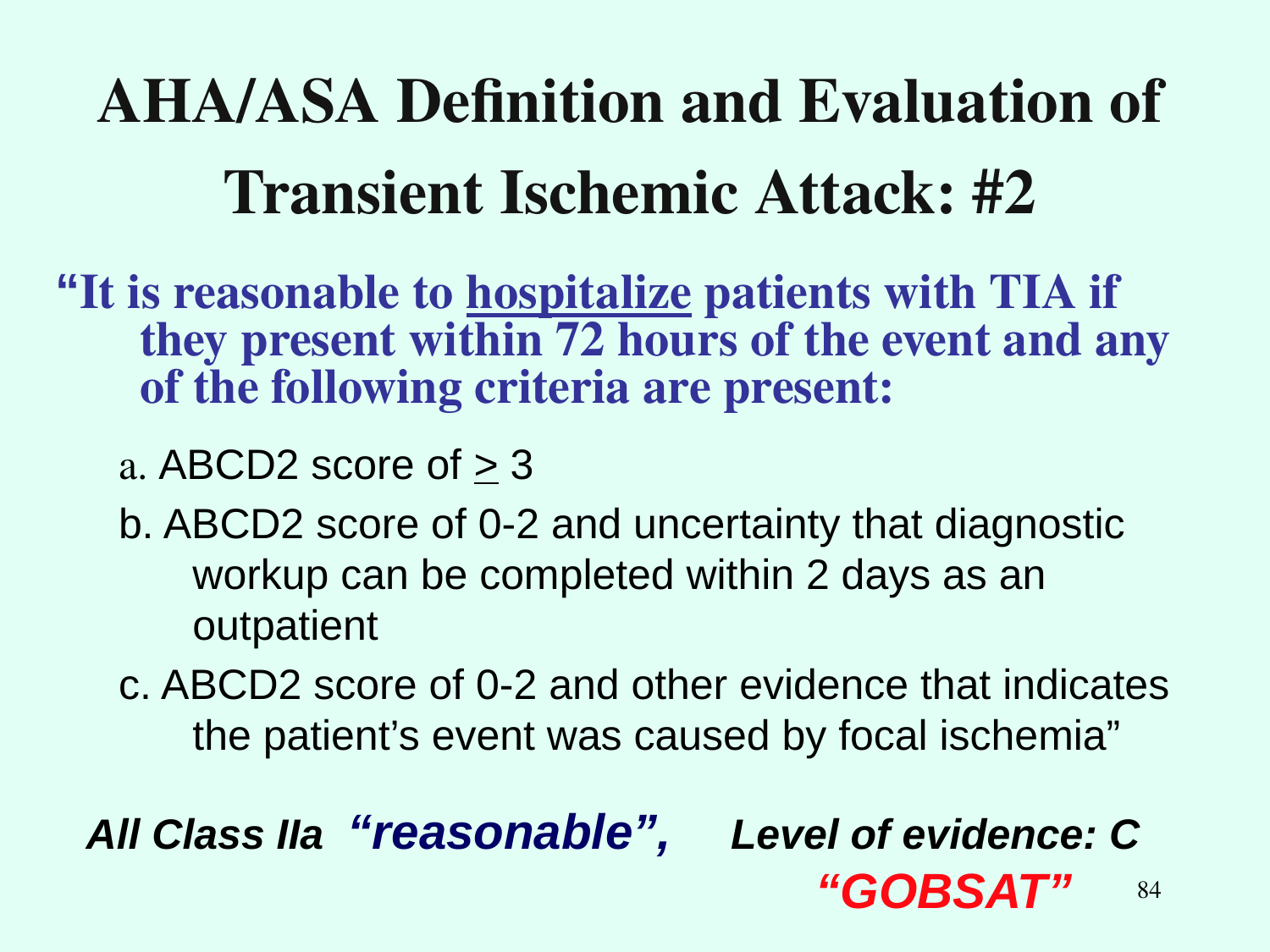

# AHA/ASA Definition and Evaluation of Transient Ischemic Attack: #2
“It is reasonable to hospitalize patients with TIA if they present within 72 hours of the event and any of the following criteria are present:

a. ABCD2 score of > 3
b. ABCD2 score of 0-2 and uncertainty that diagnostic workup can be completed within 2 days as an outpatient
c. ABCD2 score of 0-2 and other evidence that indicates the patient’s event was caused by focal ischemia”
All Class IIa  “reasonable”,     Level of evidence: C
					        “GOBSAT”
84